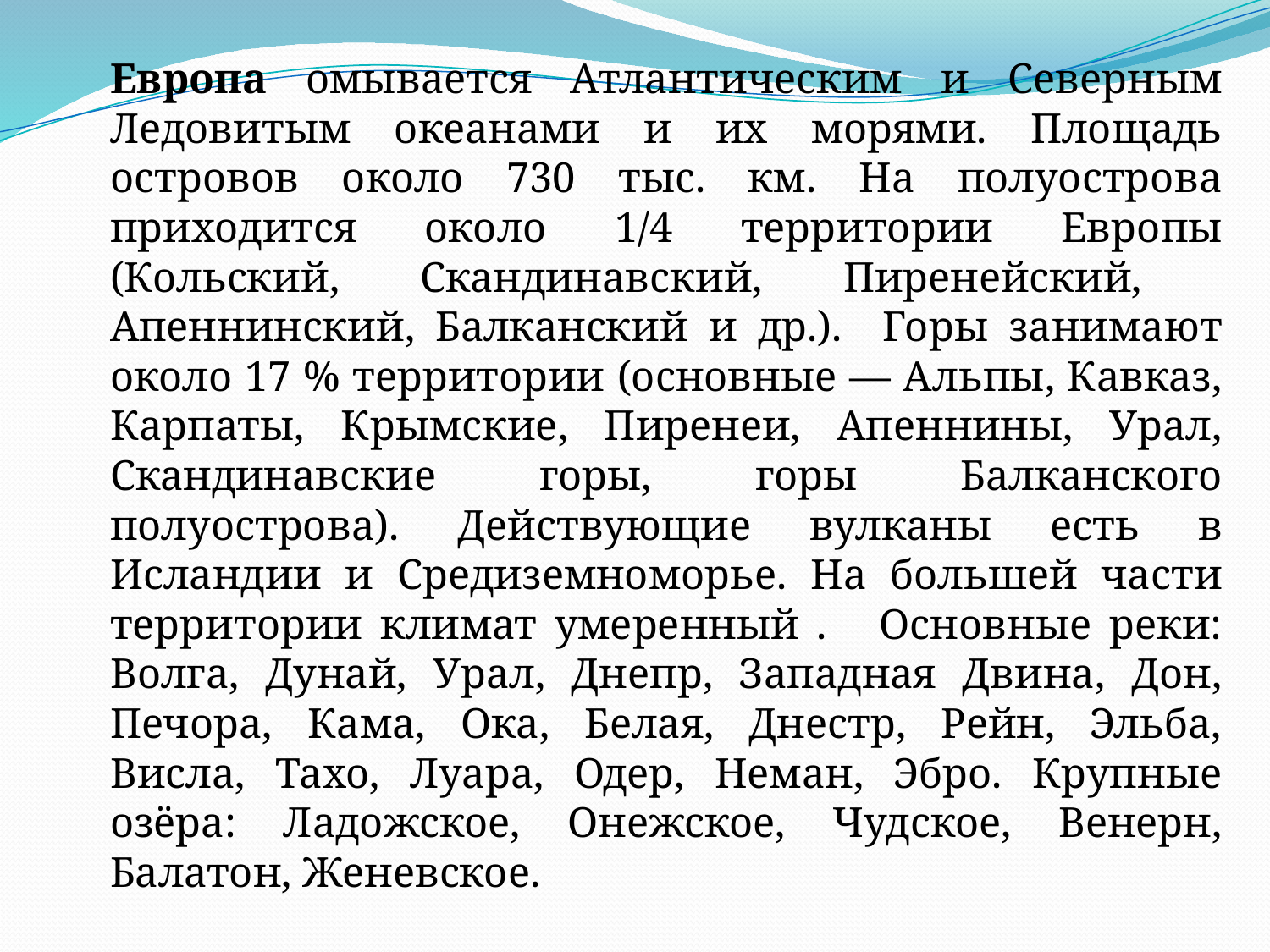

Европа омывается Атлантическим и Северным Ледовитым океанами и их морями. Площадь островов около 730 тыс. км. На полуострова приходится около 1/4 территории Европы (Кольский, Скандинавский, Пиренейский,  Апеннинский, Балканский и др.).  Горы занимают около 17 % территории (основные — Альпы, Кавказ, Карпаты, Крымские, Пиренеи, Апеннины, Урал, Скандинавские горы, горы Балканского полуострова). Действующие вулканы есть в Исландии и Средиземноморье. На большей части территории климат умеренный .   Основные реки: Волга, Дунай, Урал, Днепр, Западная Двина, Дон, Печора, Кама, Ока, Белая, Днестр, Рейн, Эльба, Висла, Тахо, Луара, Одер, Неман, Эбро. Крупные озёра: Ладожское, Онежское, Чудское, Венерн, Балатон, Женевское.